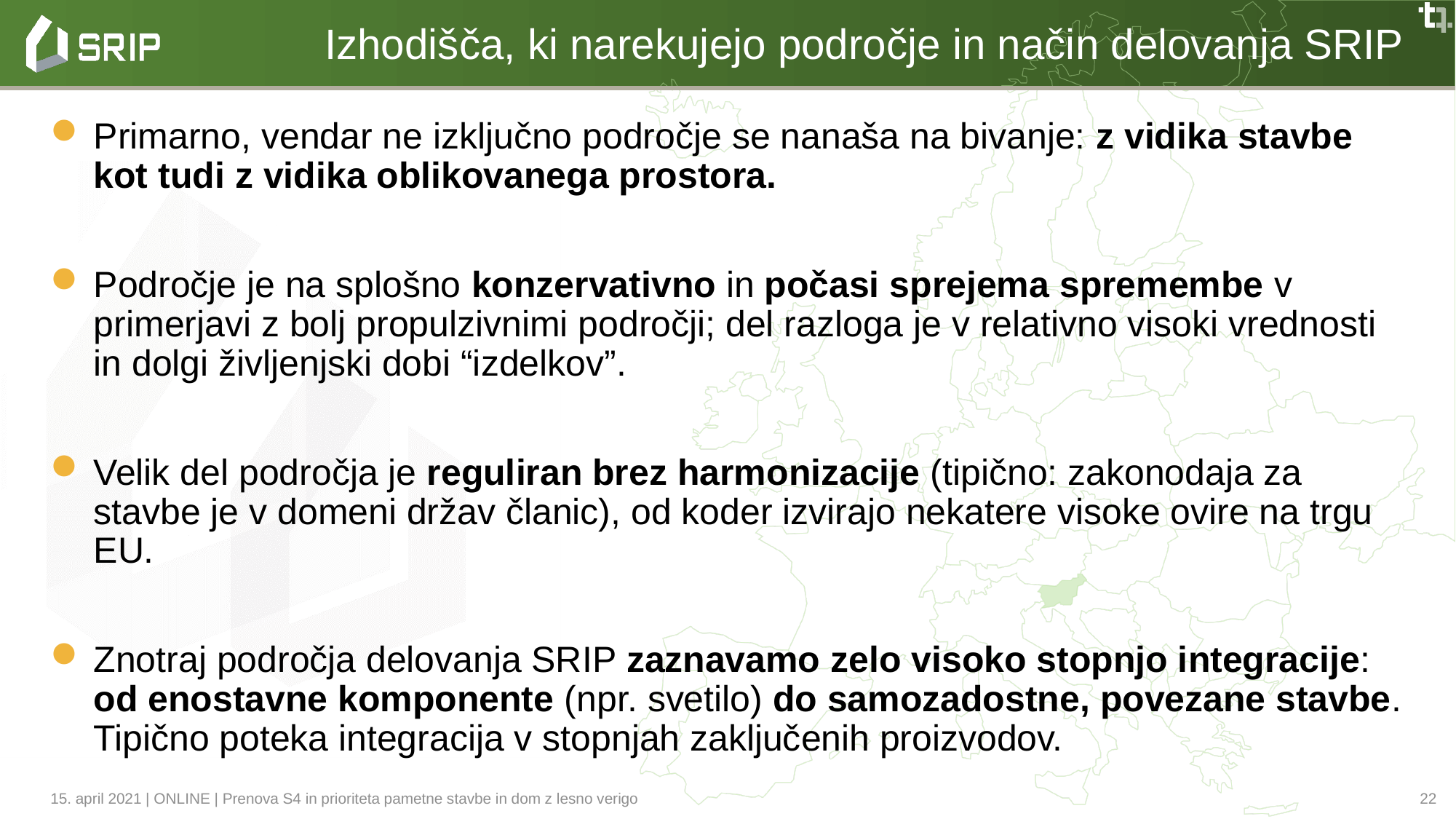

Izhodišča, ki narekujejo področje in način delovanja SRIP

Primarno, vendar ne izključno področje se nanaša na bivanje: z vidika stavbe kot tudi z vidika oblikovanega prostora.

Področje je na splošno konzervativno in počasi sprejema spremembe v primerjavi z bolj propulzivnimi področji; del razloga je v relativno visoki vrednosti in dolgi življenjski dobi “izdelkov”.

Velik del področja je reguliran brez harmonizacije (tipično: zakonodaja za stavbe je v domeni držav članic), od koder izvirajo nekatere visoke ovire na trgu EU.

Znotraj področja delovanja SRIP zaznavamo zelo visoko stopnjo integracije: od enostavne komponente (npr. svetilo) do samozadostne, povezane stavbe. Tipično poteka integracija v stopnjah zaključenih proizvodov.
22
15. april 2021 | ONLINE | Prenova S4 in prioriteta pametne stavbe in dom z lesno verigo